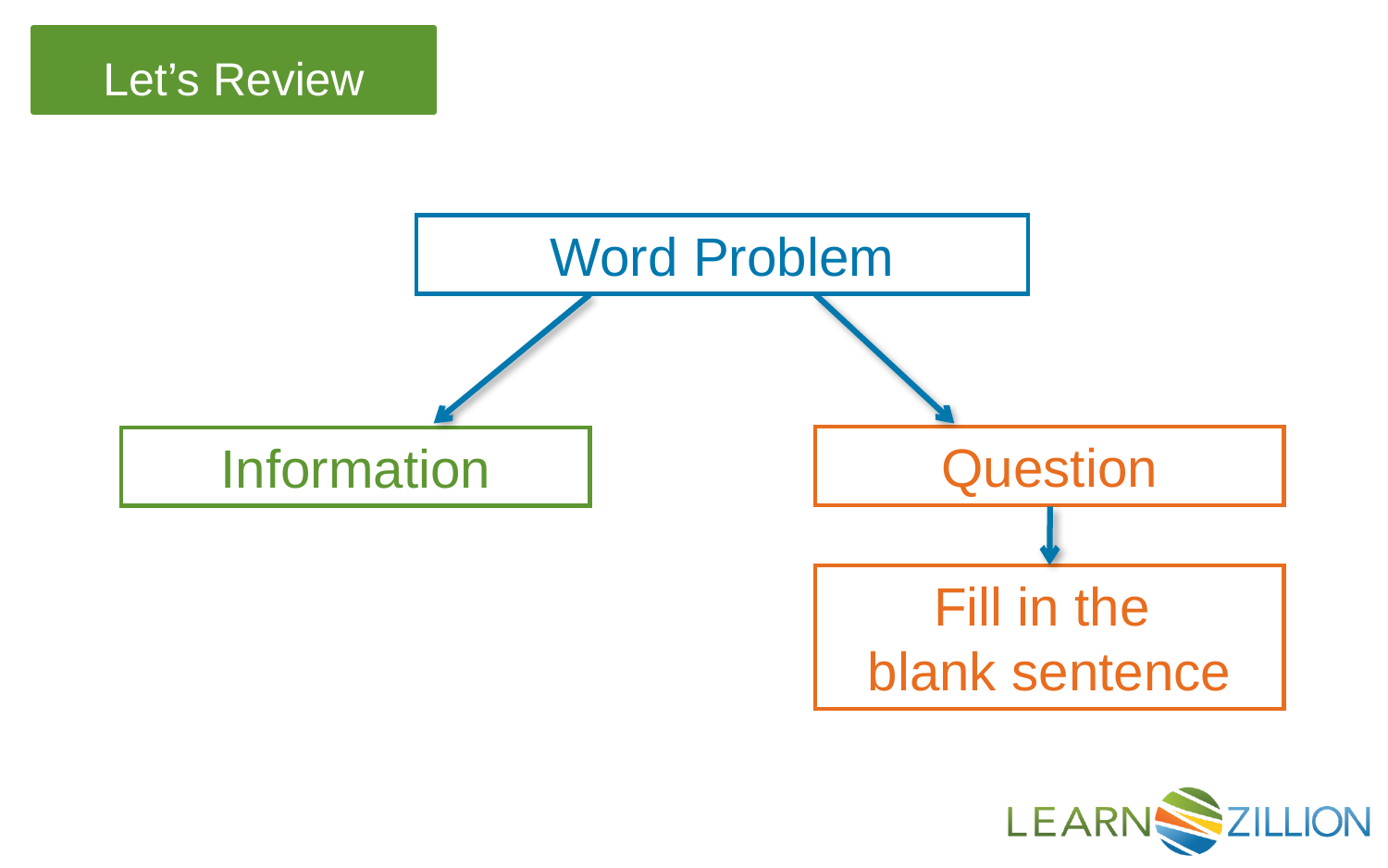

Word Problem
Question
Information
Fill in the
blank sentence